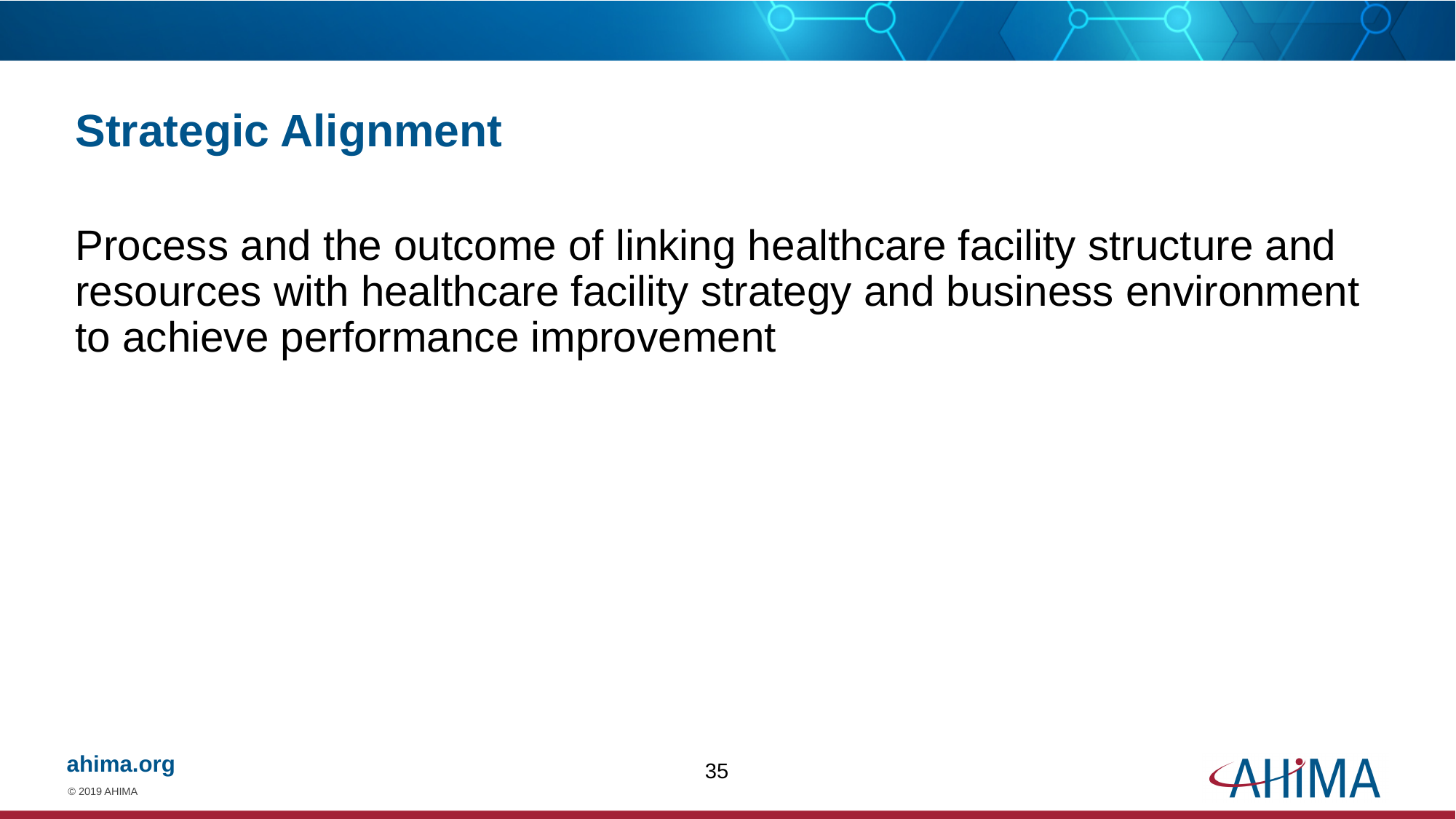

# Strategic Alignment
Process and the outcome of linking healthcare facility structure and resources with healthcare facility strategy and business environment to achieve performance improvement